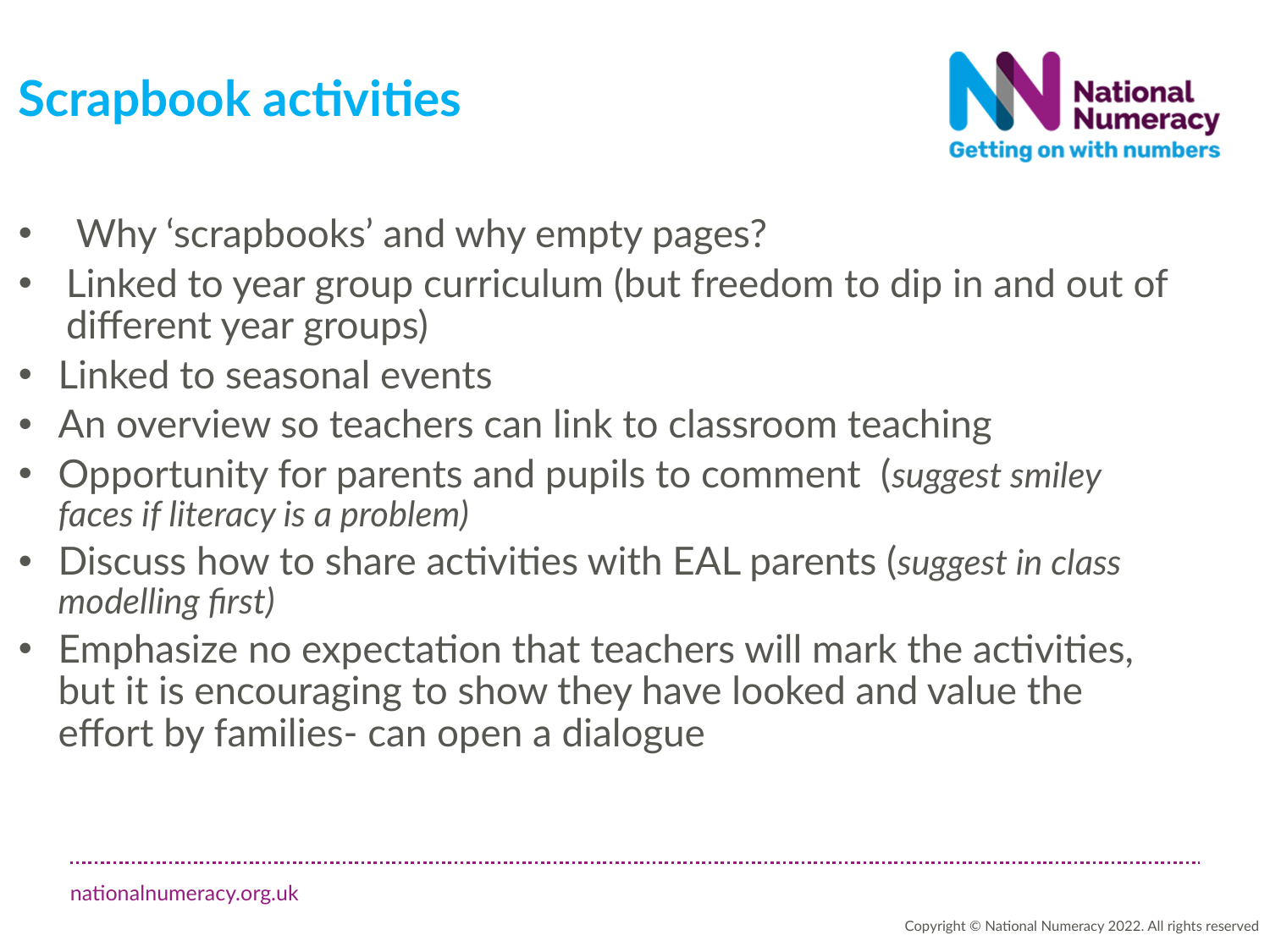

Scrapbook activities
 Why ‘scrapbooks’ and why empty pages?
Linked to year group curriculum (but freedom to dip in and out of different year groups)
Linked to seasonal events
An overview so teachers can link to classroom teaching
Opportunity for parents and pupils to comment  (suggest smiley faces if literacy is a problem)
Discuss how to share activities with EAL parents (suggest in class modelling first)
Emphasize no expectation that teachers will mark the activities, but it is encouraging to show they have looked and value the effort by families- can open a dialogue
#

Copyright © National Numeracy 2022. All rights reserved